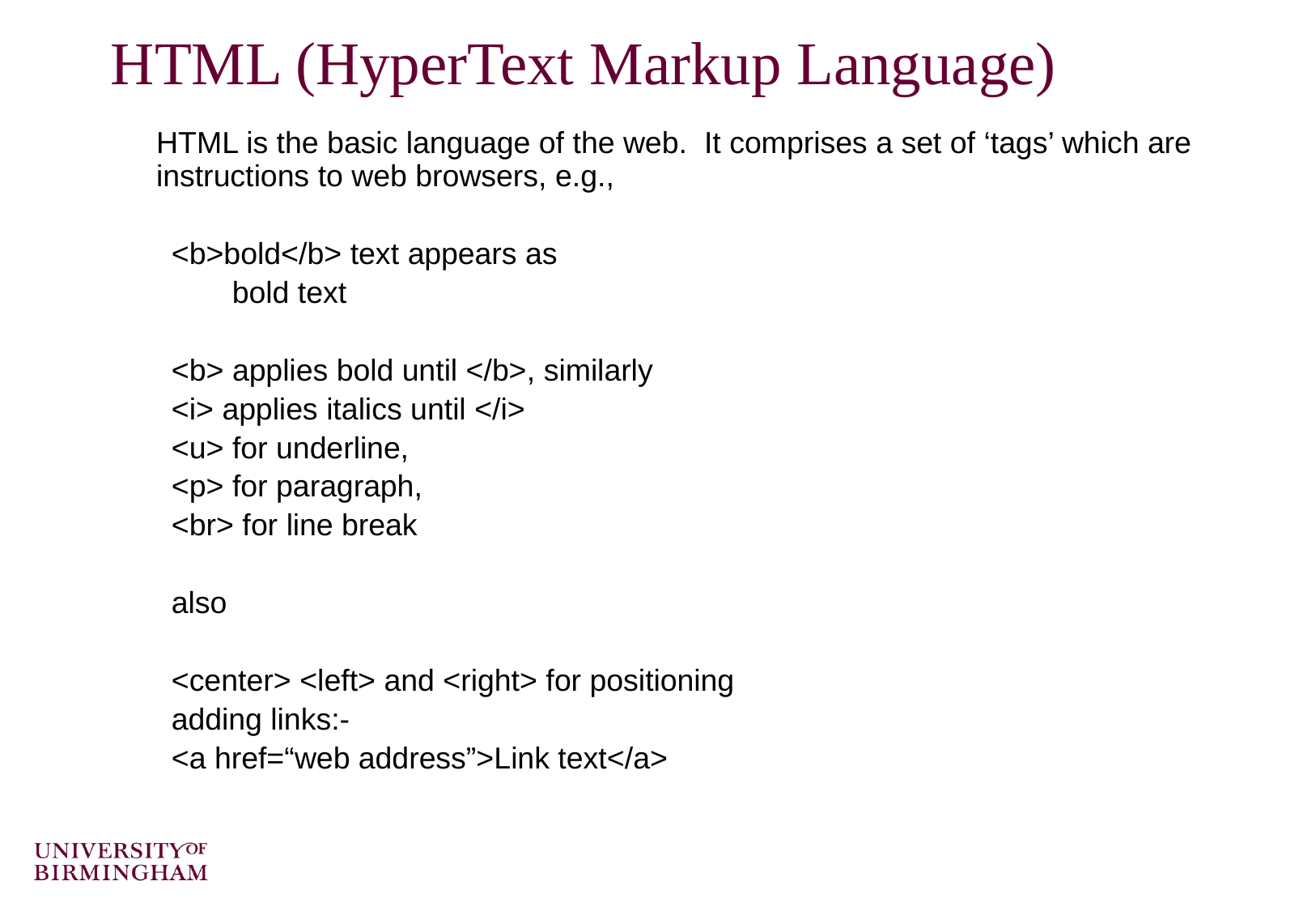

# HTML (HyperText Markup Language)
	HTML is the basic language of the web.  It comprises a set of ‘tags’ which are instructions to web browsers, e.g.,

<b>bold</b> text appears as
bold text

<b> applies bold until </b>, similarly
<i> applies italics until </i>
<u> for underline,
<p> for paragraph,
<br> for line break

also

<center> <left> and <right> for positioning
adding links:-
<a href=“web address”>Link text</a>